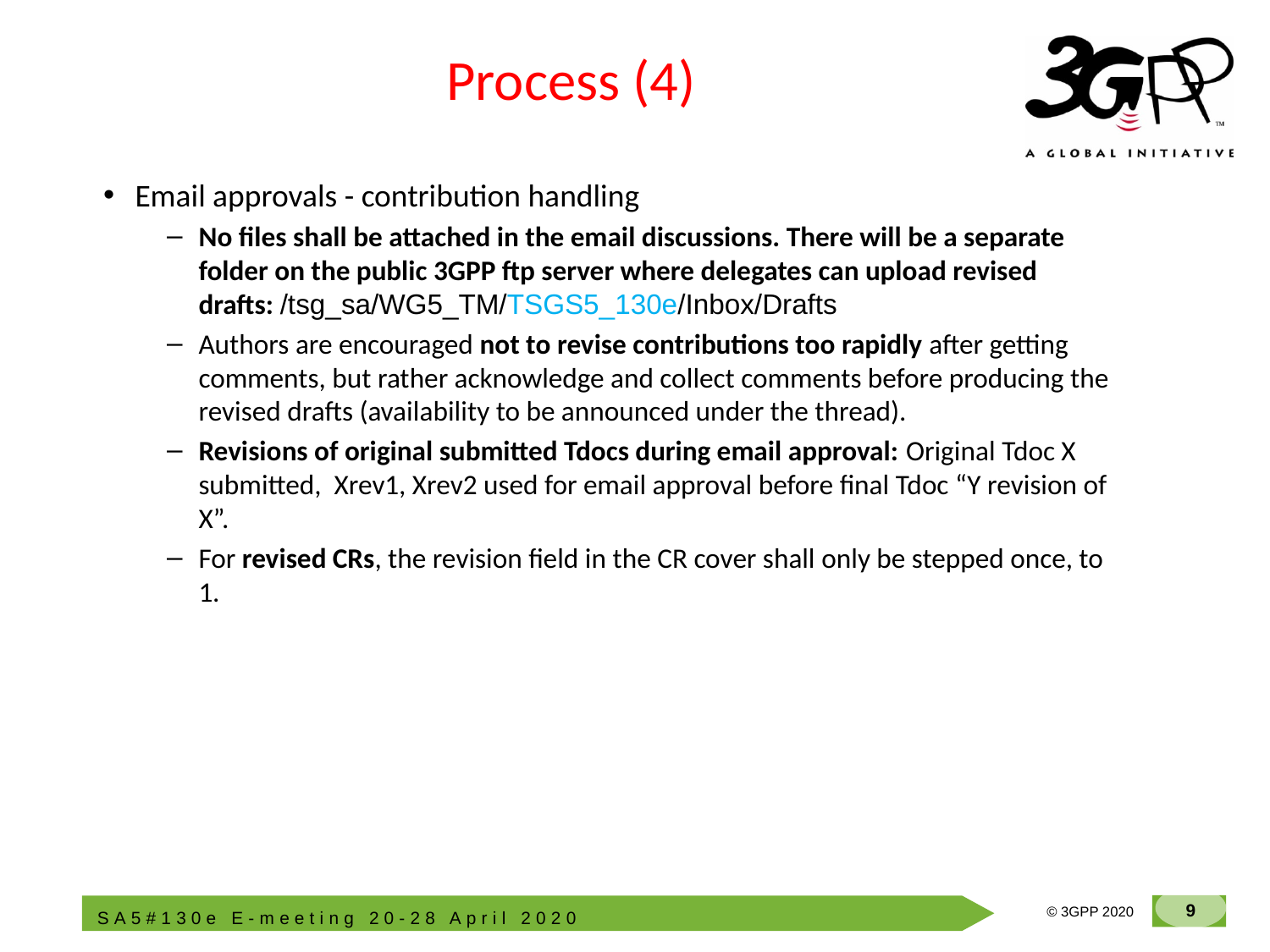

# Process (4)
Email approvals - contribution handling
No files shall be attached in the email discussions. There will be a separate folder on the public 3GPP ftp server where delegates can upload revised drafts: /tsg_sa/WG5_TM/TSGS5_130e/Inbox/Drafts
Authors are encouraged not to revise contributions too rapidly after getting comments, but rather acknowledge and collect comments before producing the revised drafts (availability to be announced under the thread).
Revisions of original submitted Tdocs during email approval: Original Tdoc X submitted,  Xrev1, Xrev2 used for email approval before final Tdoc “Y revision of X”.
For revised CRs, the revision field in the CR cover shall only be stepped once, to 1.